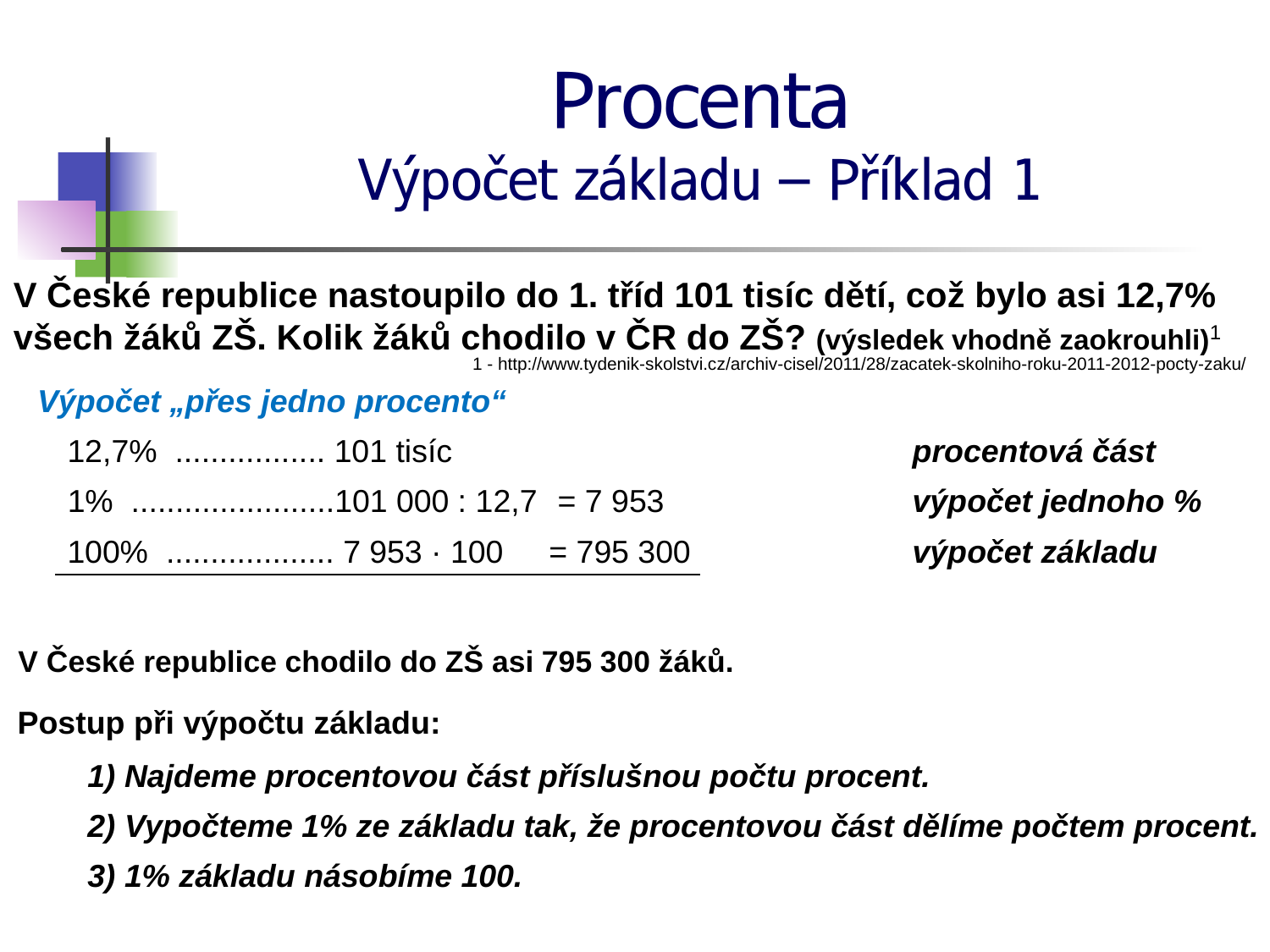

# Procenta Výpočet základu – Příklad 1
V České republice nastoupilo do 1. tříd 101 tisíc dětí, což bylo asi 12,7% všech žáků ZŠ. Kolik žáků chodilo v ČR do ZŠ? (výsledek vhodně zaokrouhli)1
1 - http://www.tydenik-skolstvi.cz/archiv-cisel/2011/28/zacatek-skolniho-roku-2011-2012-pocty-zaku/
Výpočet „přes jedno procento“
12,7%  ................. 101 tisíc
procentová část
1%  .......................101 000 : 12,7
= 7 953
výpočet jednoho %
100%  ................... 7 953 · 100
= 795 300
výpočet základu
V České republice chodilo do ZŠ asi 795 300 žáků.
Postup při výpočtu základu:
1) Najdeme procentovou část příslušnou počtu procent.
2) Vypočteme 1% ze základu tak, že procentovou část dělíme počtem procent.
3) 1% základu násobíme 100.